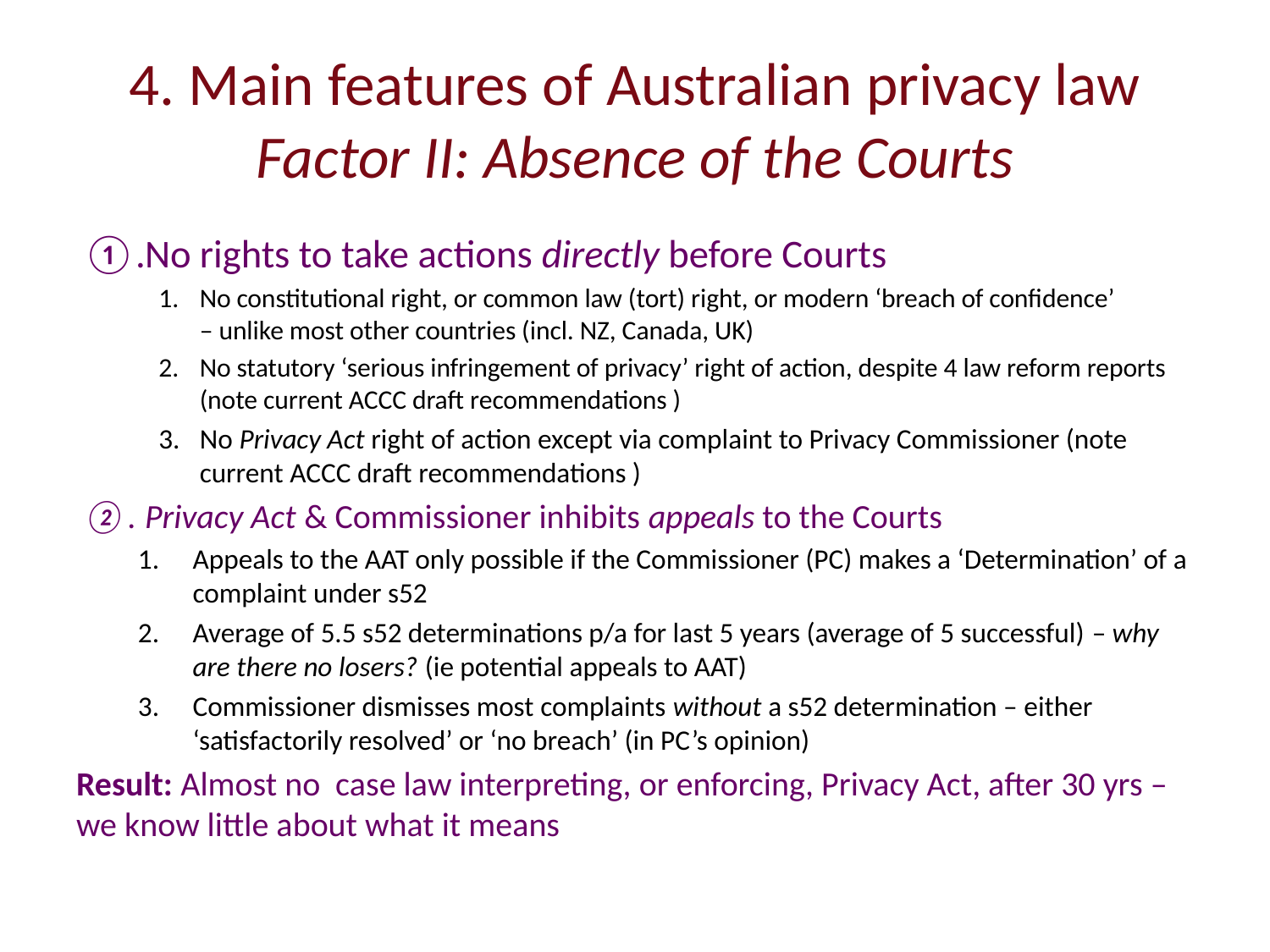

# 4. Main features of Australian privacy law Factor II: Absence of the Courts
No rights to take actions directly before Courts
No constitutional right, or common law (tort) right, or modern ‘breach of confidence’ – unlike most other countries (incl. NZ, Canada, UK)
No statutory ‘serious infringement of privacy’ right of action, despite 4 law reform reports (note current ACCC draft recommendations )
No Privacy Act right of action except via complaint to Privacy Commissioner (note current ACCC draft recommendations )
Privacy Act & Commissioner inhibits appeals to the Courts
Appeals to the AAT only possible if the Commissioner (PC) makes a ‘Determination’ of a complaint under s52
Average of 5.5 s52 determinations p/a for last 5 years (average of 5 successful) – why are there no losers? (ie potential appeals to AAT)
Commissioner dismisses most complaints without a s52 determination – either ‘satisfactorily resolved’ or ‘no breach’ (in PC’s opinion)
Result: Almost no  case law interpreting, or enforcing, Privacy Act, after 30 yrs – we know little about what it means